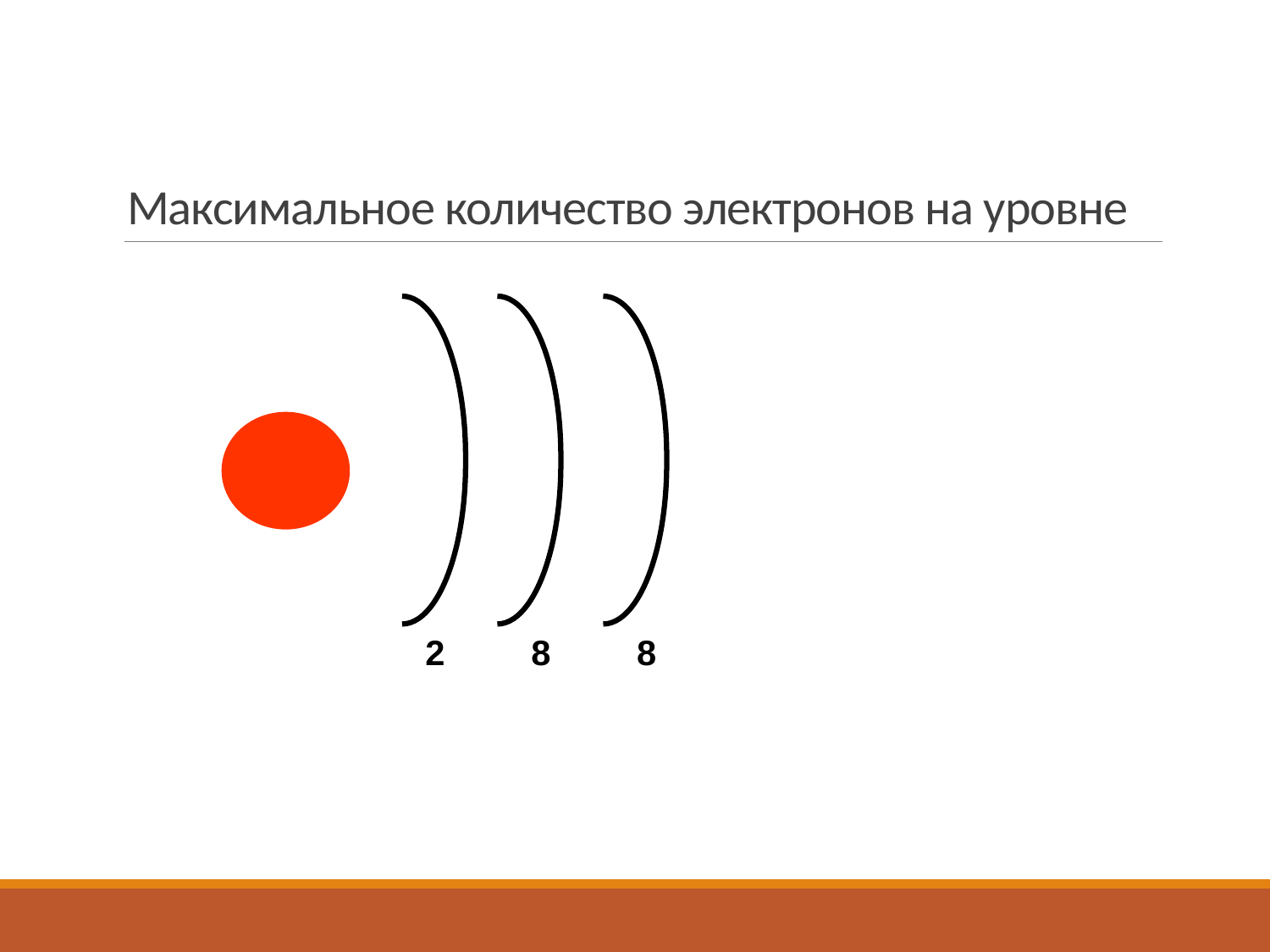

# Максимальное количество электронов на уровне

2

8

8